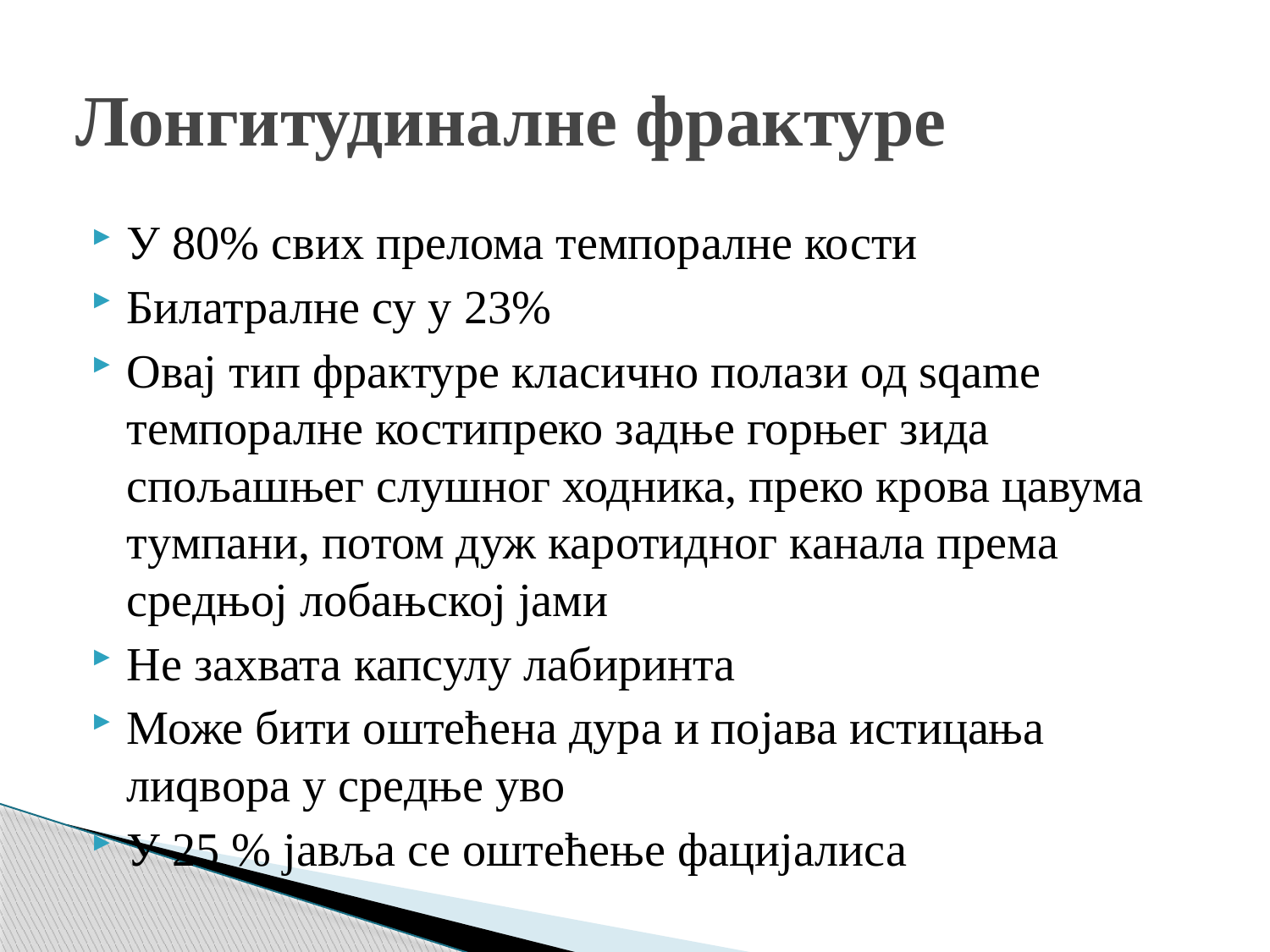

# Лонгитудиналне фрактуре
У 80% свих прелома темпоралне кости
Билатралне су у 23%
Овај тип фрактуре класично полази од sqame темпоралне костипреко задње горњег зида спољашњег слушног ходника, преко крова цавума тyмпани, потом дуж каротидног канала према средњој лобањској јами
Не захвата капсулу лабиринта
Може бити оштећена дура и појава истицања лиqвора у средње уво
У 25 % јавља се оштећење фацијалиса